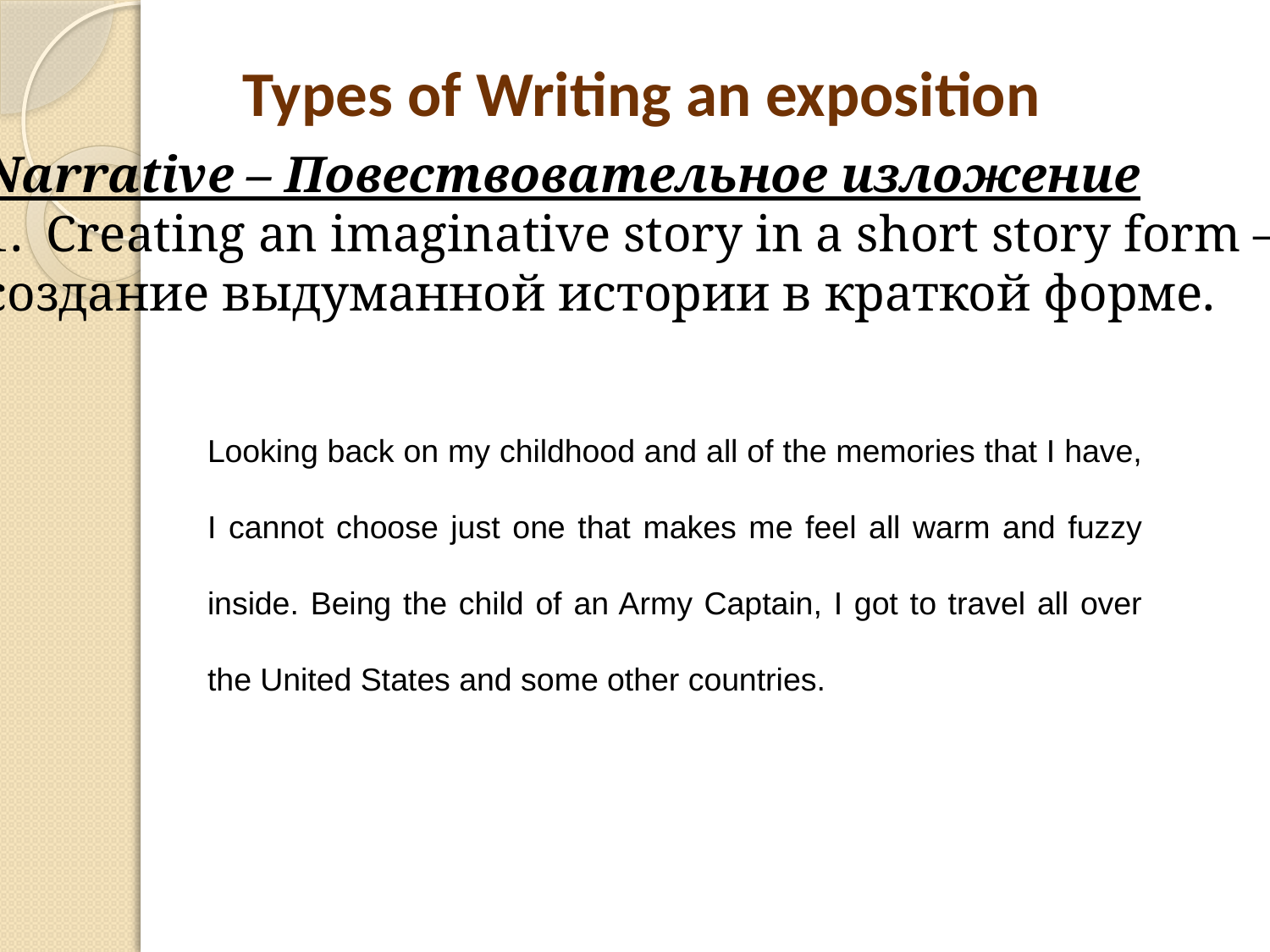

Types of Writing an exposition
Narrative – Повествовательное изложение
Creating an imaginative story in a short story form –
создание выдуманной истории в краткой форме.
Looking back on my childhood and all of the memories that I have, I cannot choose just one that makes me feel all warm and fuzzy inside. Being the child of an Army Captain, I got to travel all over the United States and some other countries.